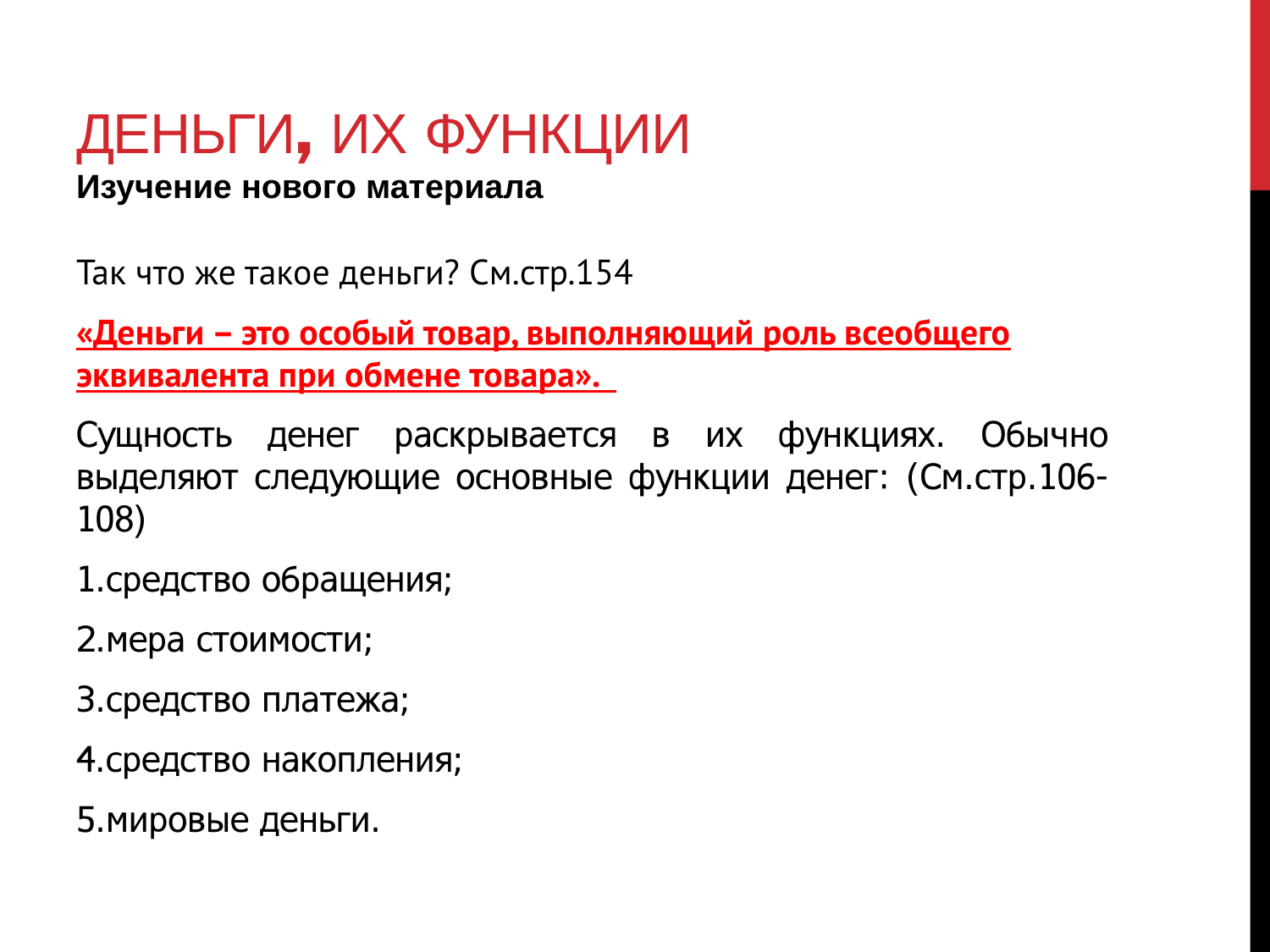

# Деньги, их функции Изучение нового материала
Так что же такое деньги? См.стр.154
«Деньги – это особый товар, выполняющий роль всеобщего эквивалента при обмене товара».
Сущность денег раскрывается в их функциях. Обычно выделяют следующие основные функции денег: (См.стр.106-108)
средство обращения;
мера стоимости;
средство платежа;
средство накопления;
мировые деньги.